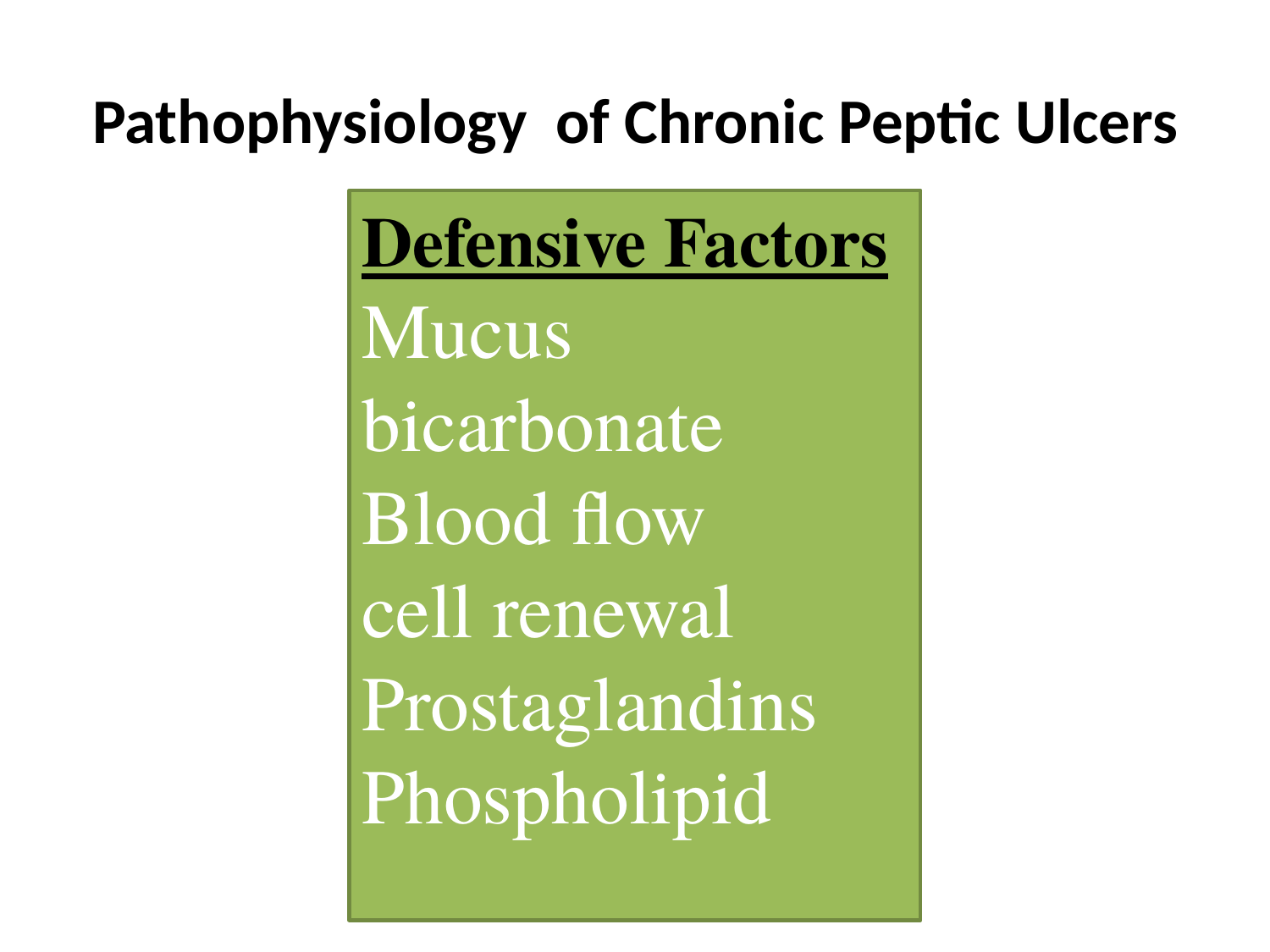

Pathophysiology  of Chronic Peptic Ulcers

Defensive Factors
Mucus
bicarbonate
Blood flow
cell renewal
Prostaglandins
Phospholipid